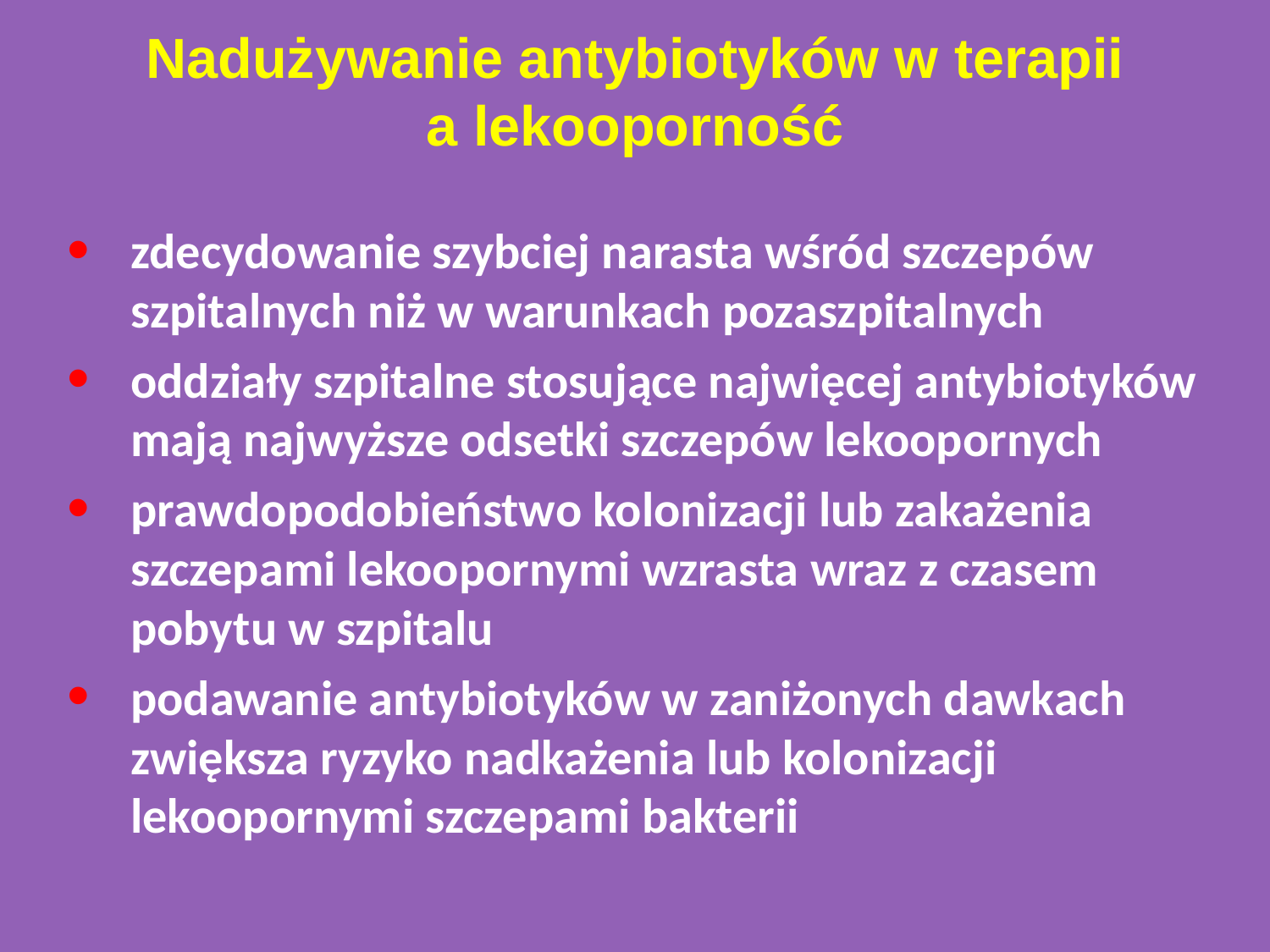

Nadużywanie antybiotyków w terapii
a lekooporność
zdecydowanie szybciej narasta wśród szczepów szpitalnych niż w warunkach pozaszpitalnych
oddziały szpitalne stosujące najwięcej antybiotyków mają najwyższe odsetki szczepów lekoopornych
prawdopodobieństwo kolonizacji lub zakażenia szczepami lekoopornymi wzrasta wraz z czasem pobytu w szpitalu
podawanie antybiotyków w zaniżonych dawkach zwiększa ryzyko nadkażenia lub kolonizacji lekoopornymi szczepami bakterii